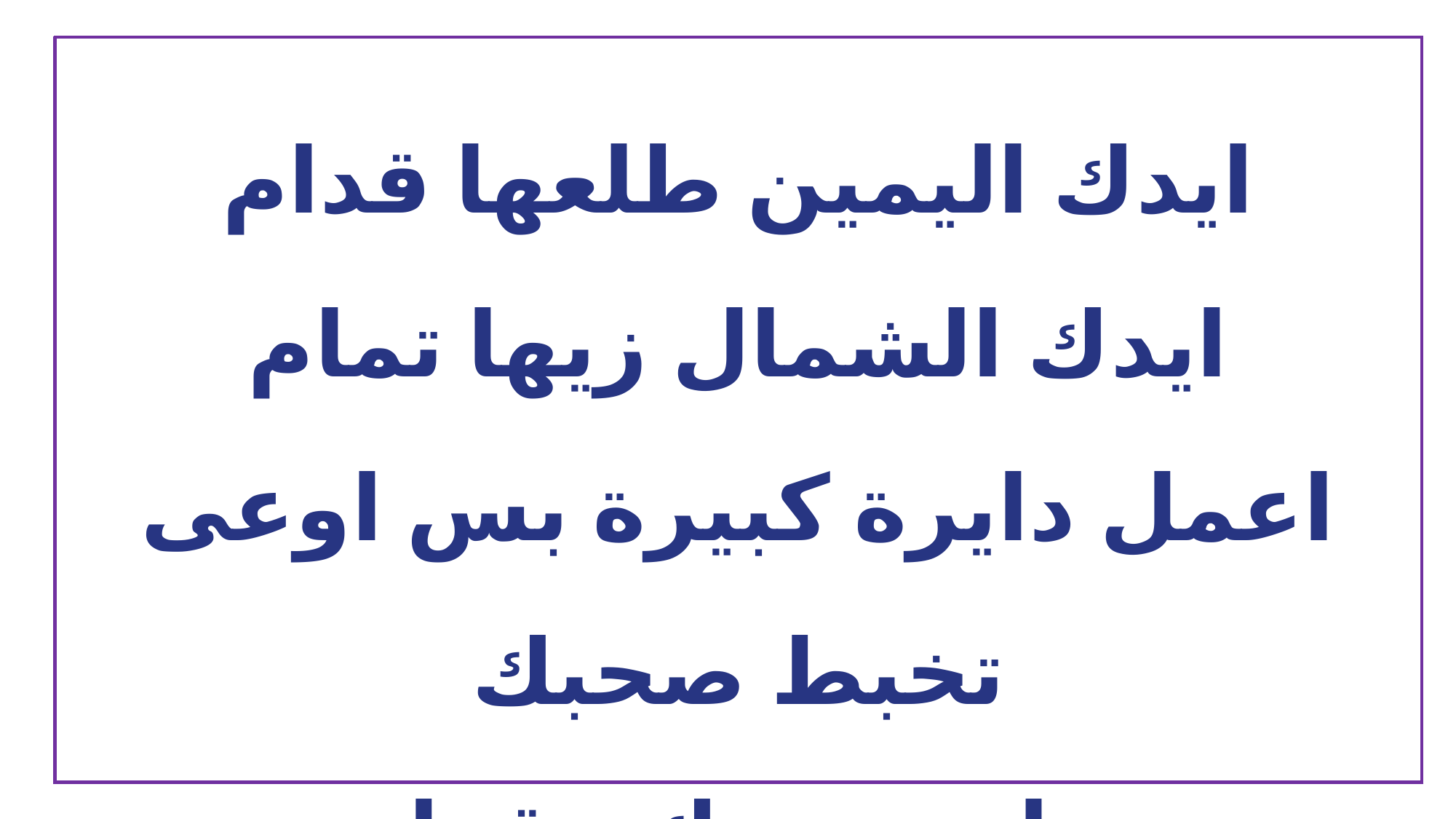

ايدك اليمين طلعها قدام
ايدك الشمال زيها تمام
اعمل دايرة كبيرة بس اوعى تخبط صحبك
علي صوتك وقول